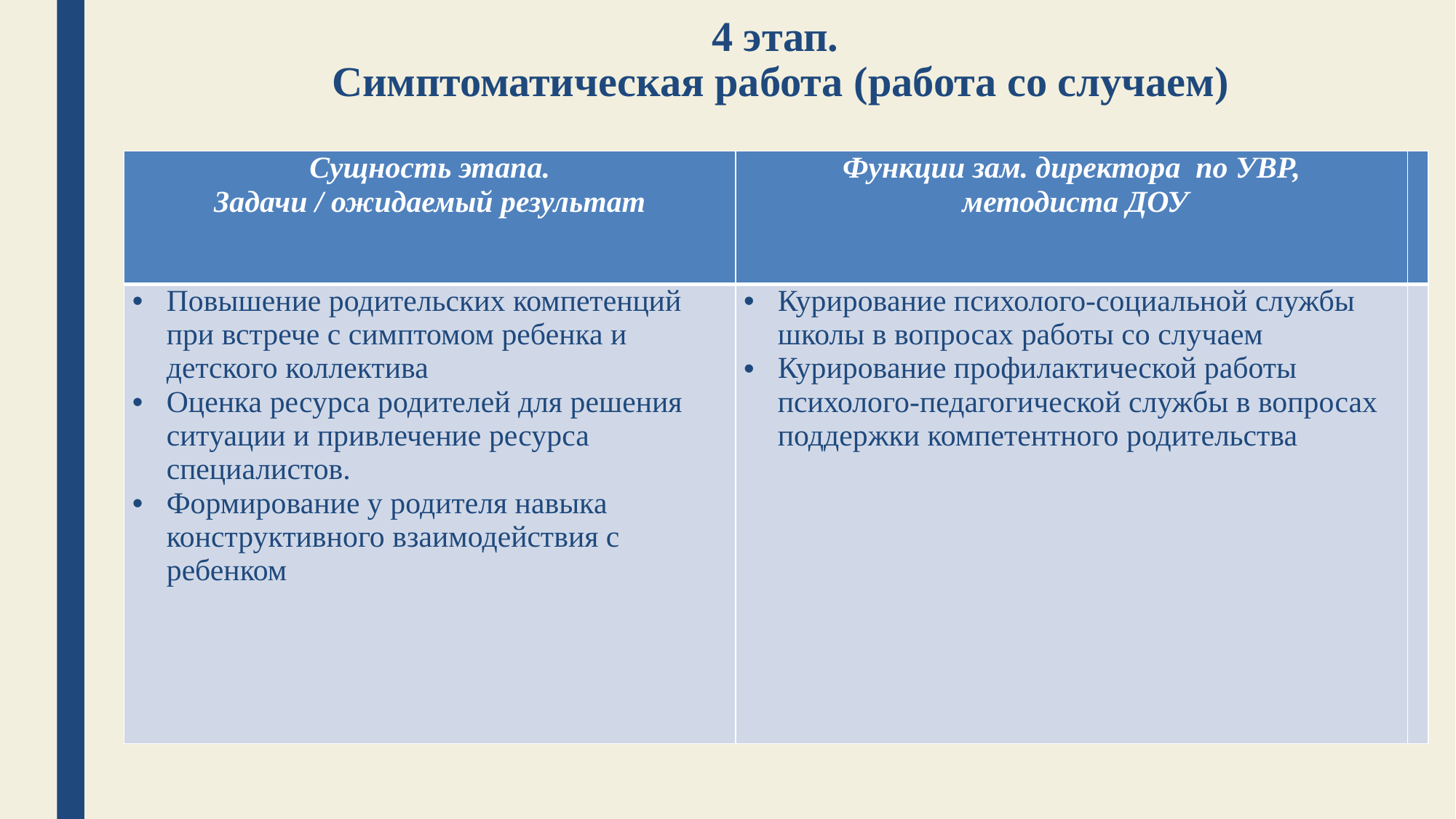

# 4 этап. Симптоматическая работа (работа со случаем)
| Сущность этапа. Задачи / ожидаемый результат | Функции зам. директора по УВР, методиста ДОУ |  |
| --- | --- | --- |
| Повышение родительских компетенций при встрече с симптомом ребенка и детского коллектива Оценка ресурса родителей для решения ситуации и привлечение ресурса специалистов. Формирование у родителя навыка конструктивного взаимодействия с ребенком | Курирование психолого-социальной службы школы в вопросах работы со случаем Курирование профилактической работы психолого-педагогической службы в вопросах поддержки компетентного родительства |  |